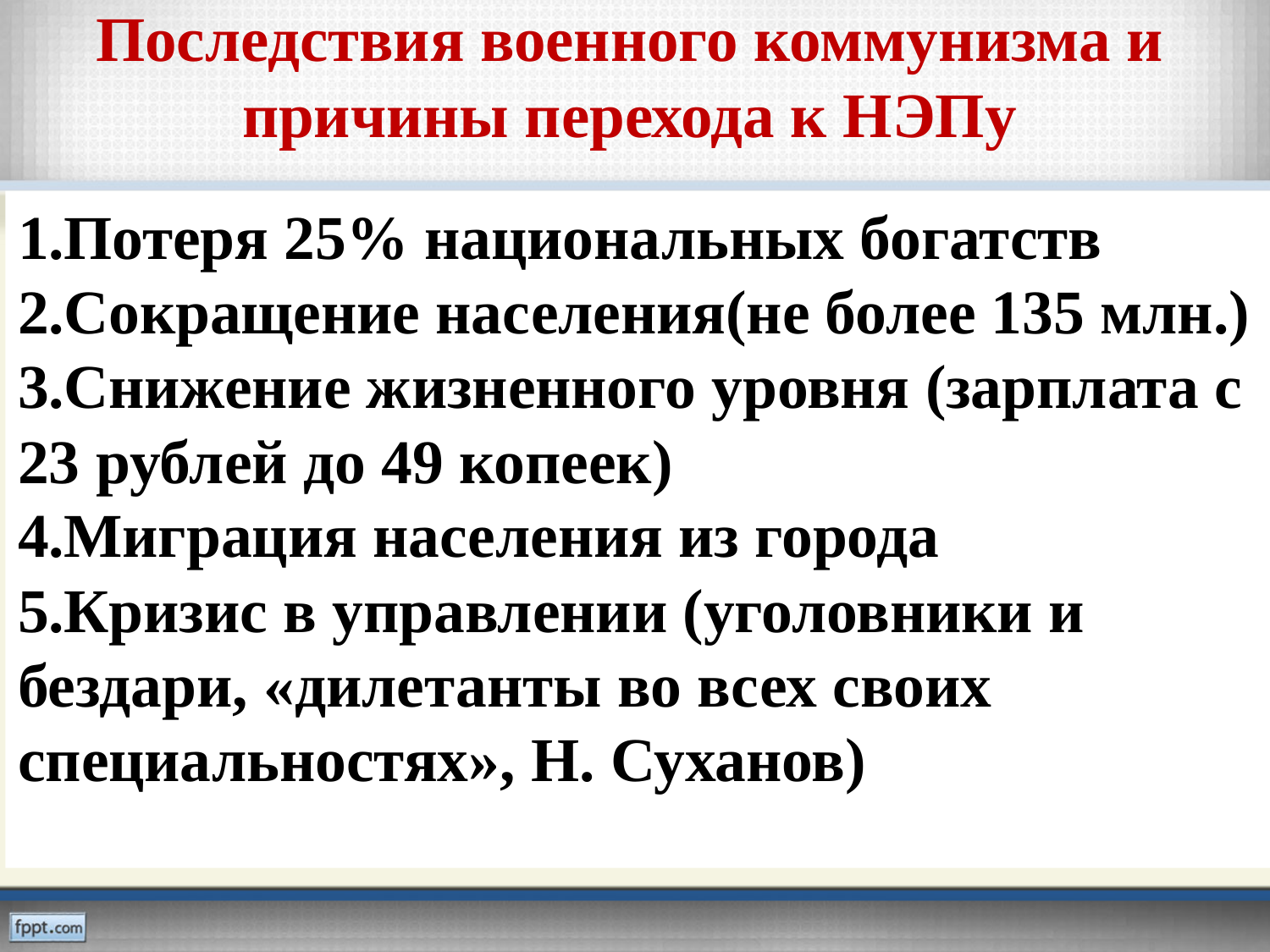

# Последствия военного коммунизма и причины перехода к НЭПу
Потеря 25% национальных богатств
Сокращение населения(не более 135 млн.)
Снижение жизненного уровня (зарплата с 23 рублей до 49 копеек)
Миграция населения из города
Кризис в управлении (уголовники и бездари, «дилетанты во всех своих специальностях», Н. Суханов)